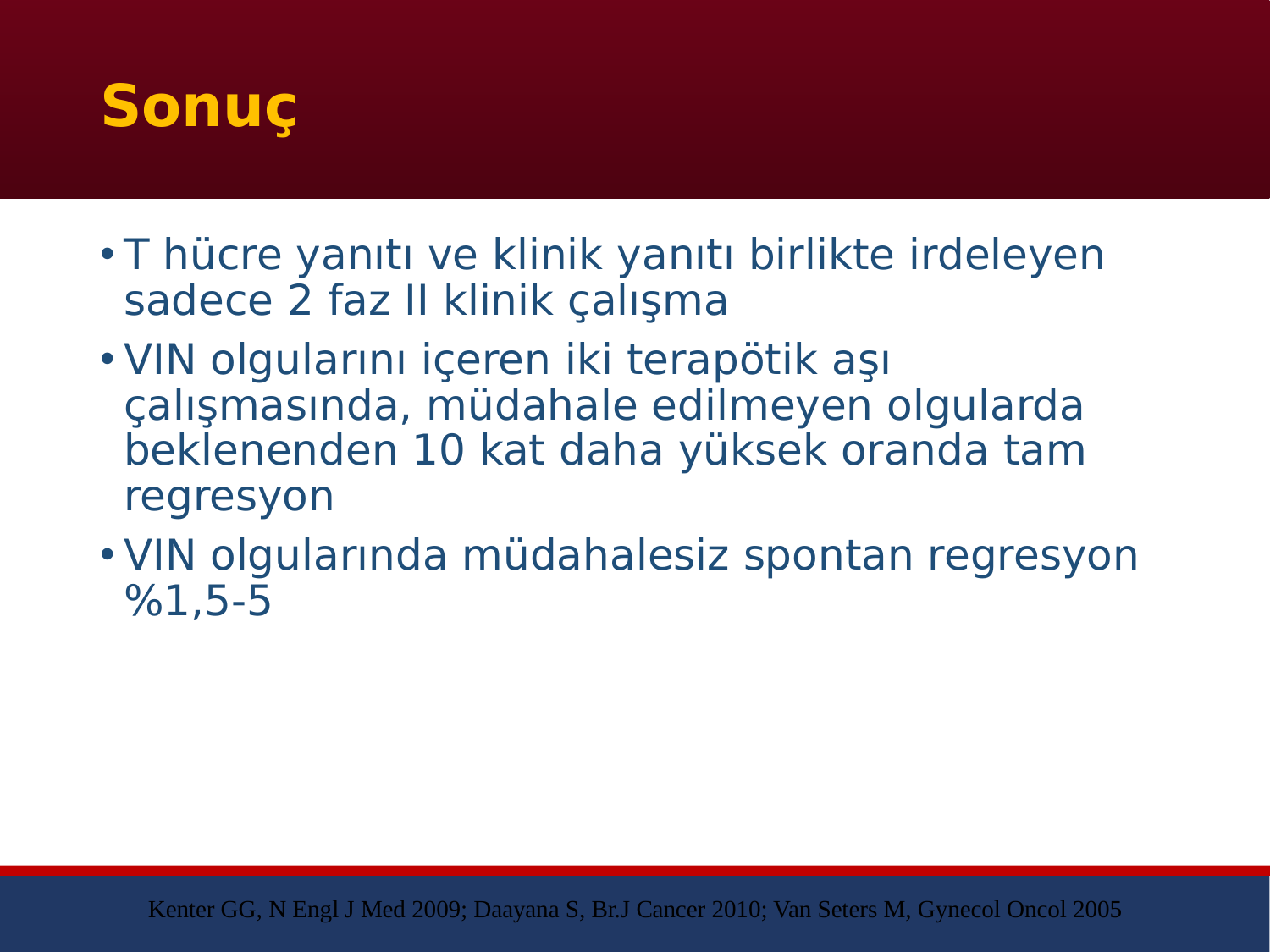

# Sonuç
T hücre yanıtı ve klinik yanıtı birlikte irdeleyen sadece 2 faz II klinik çalışma
VIN olgularını içeren iki terapötik aşı çalışmasında, müdahale edilmeyen olgularda beklenenden 10 kat daha yüksek oranda tam regresyon
VIN olgularında müdahalesiz spontan regresyon %1,5-5
Kenter GG, N Engl J Med 2009; Daayana S, Br.J Cancer 2010; Van Seters M, Gynecol Oncol 2005